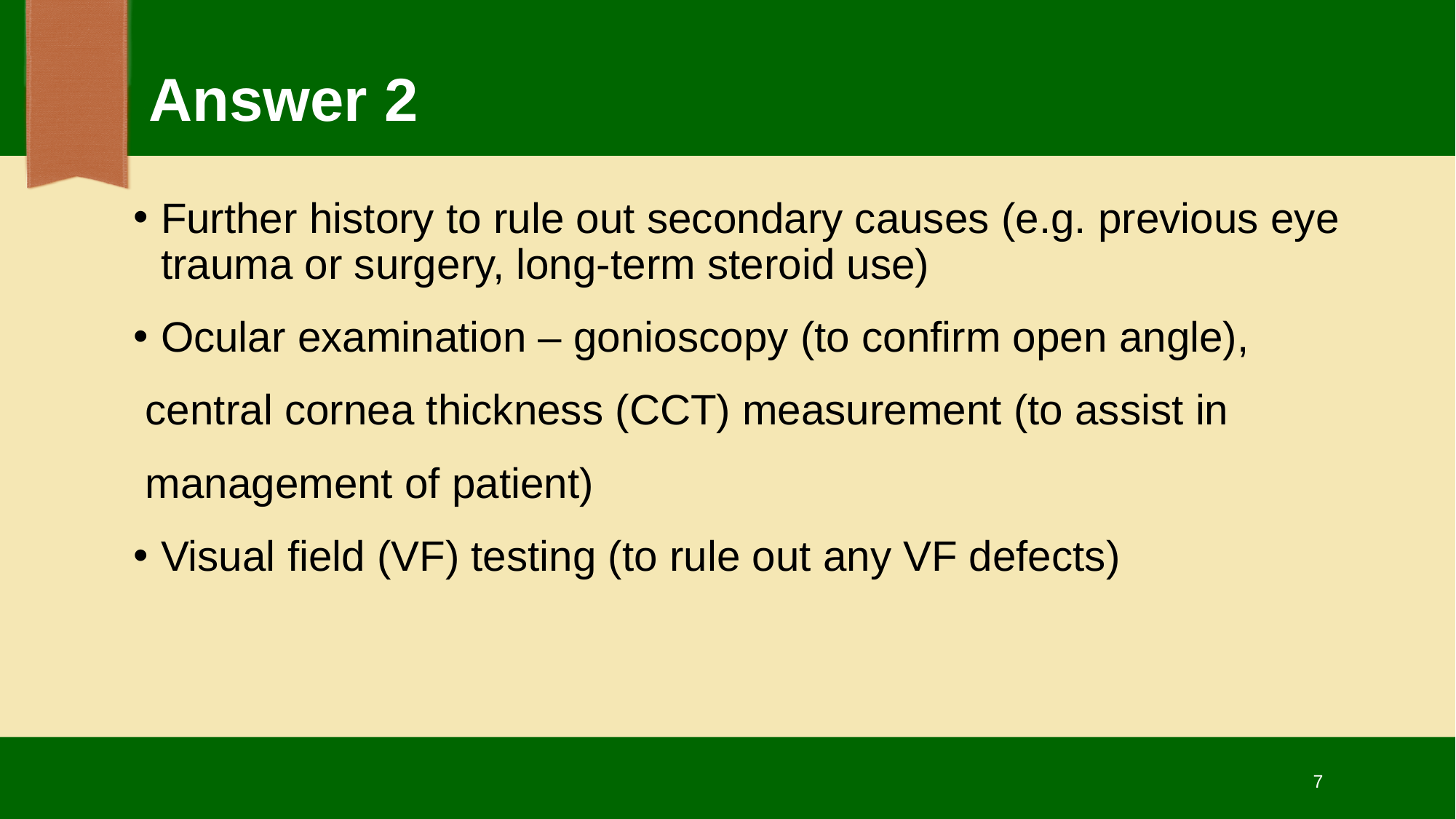

# Answer 2
Further history to rule out secondary causes (e.g. previous eye trauma or surgery, long-term steroid use)
Ocular examination – gonioscopy (to confirm open angle),
 central cornea thickness (CCT) measurement (to assist in
 management of patient)
Visual field (VF) testing (to rule out any VF defects)

7